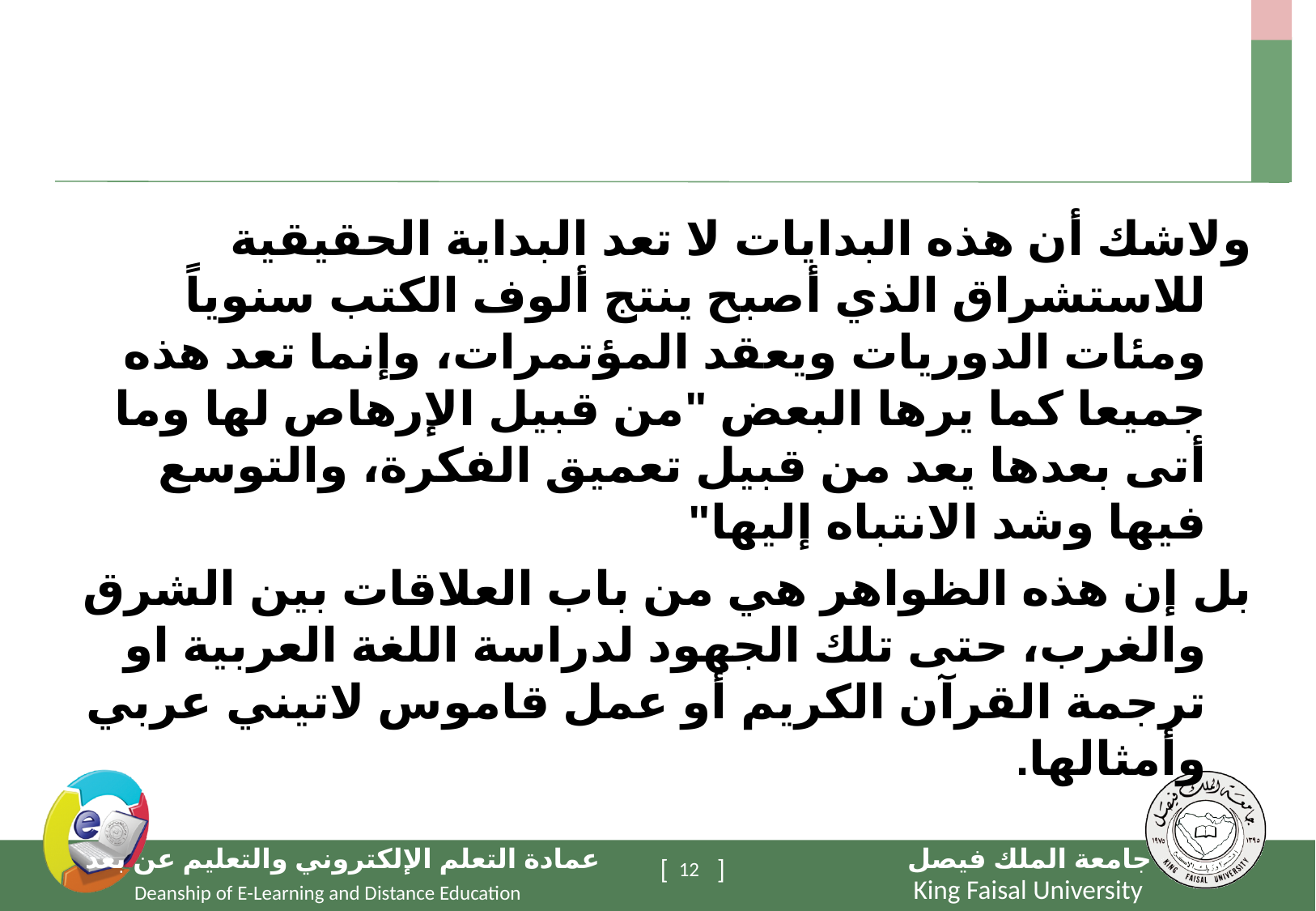

ولاشك أن هذه البدايات لا تعد البداية الحقيقية للاستشراق الذي أصبح ينتج ألوف الكتب سنوياً ومئات الدوريات ويعقد المؤتمرات، وإنما تعد هذه جميعا كما يرها البعض "من قبيل الإرهاص لها وما أتى بعدها يعد من قبيل تعميق الفكرة، والتوسع فيها وشد الانتباه إليها"
بل إن هذه الظواهر هي من باب العلاقات بين الشرق والغرب، حتى تلك الجهود لدراسة اللغة العربية او ترجمة القرآن الكريم أو عمل قاموس لاتيني عربي وأمثالها.

12